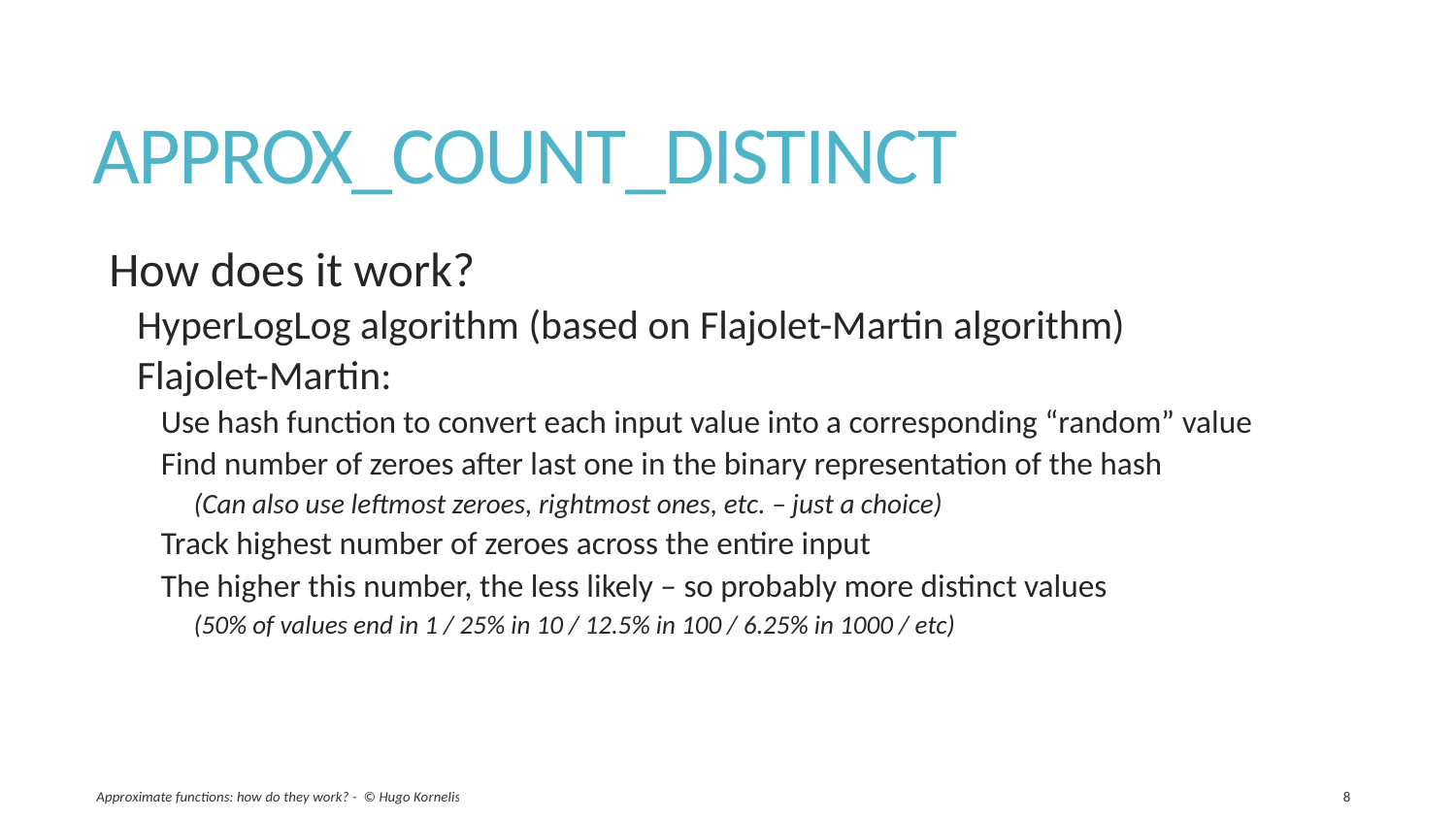

# APPROX_COUNT_DISTINCT
How does it work?
HyperLogLog algorithm (based on Flajolet-Martin algorithm)
Flajolet-Martin:
Use hash function to convert each input value into a corresponding “random” value
Find number of zeroes after last one in the binary representation of the hash
(Can also use leftmost zeroes, rightmost ones, etc. – just a choice)
Track highest number of zeroes across the entire input
The higher this number, the less likely – so probably more distinct values
(50% of values end in 1 / 25% in 10 / 12.5% in 100 / 6.25% in 1000 / etc)
Approximate functions: how do they work? -  © Hugo Kornelis
8